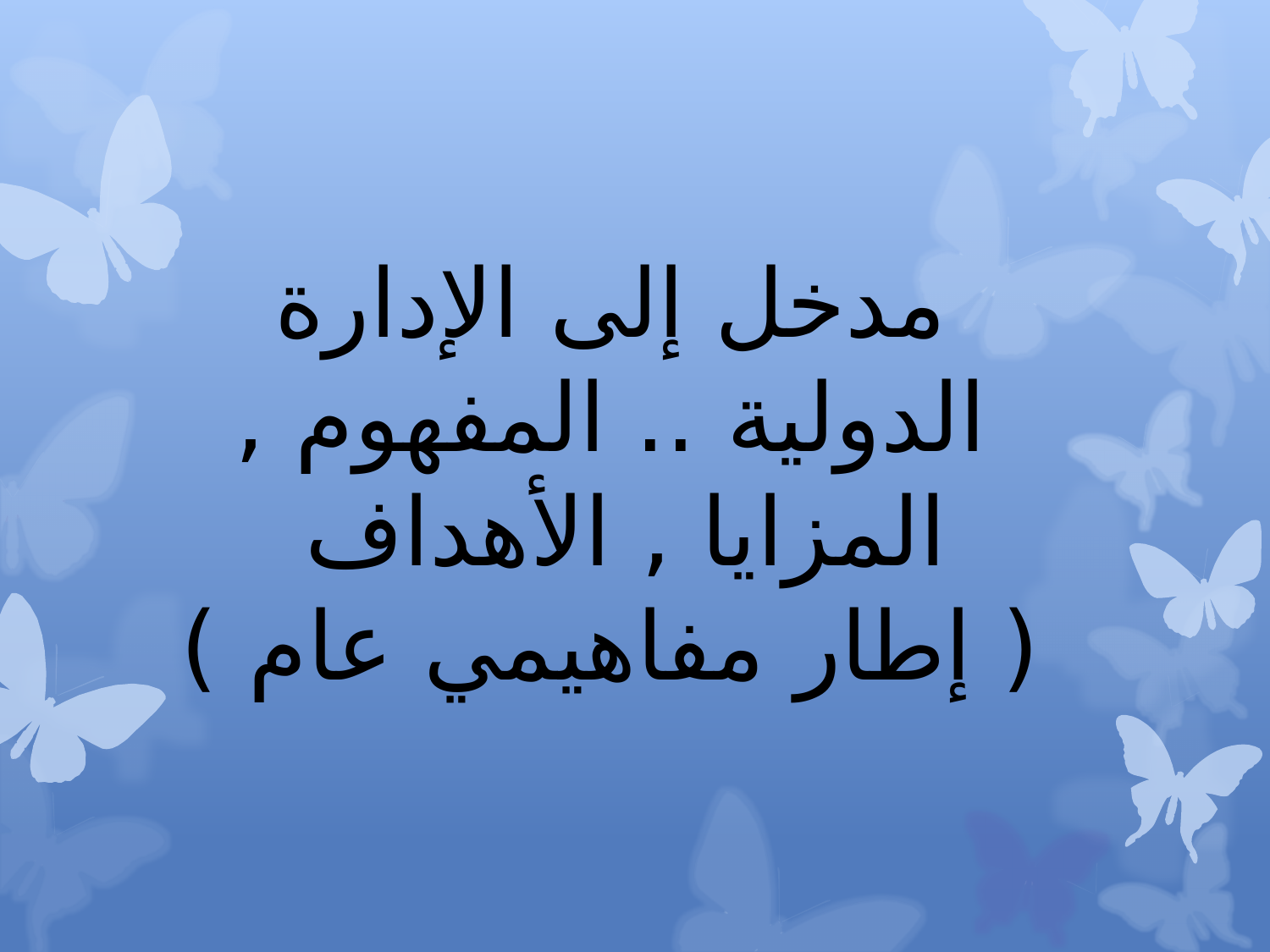

مدخل إلى الإدارة الدولية .. المفهوم , المزايا , الأهداف
( إطار مفاهيمي عام )